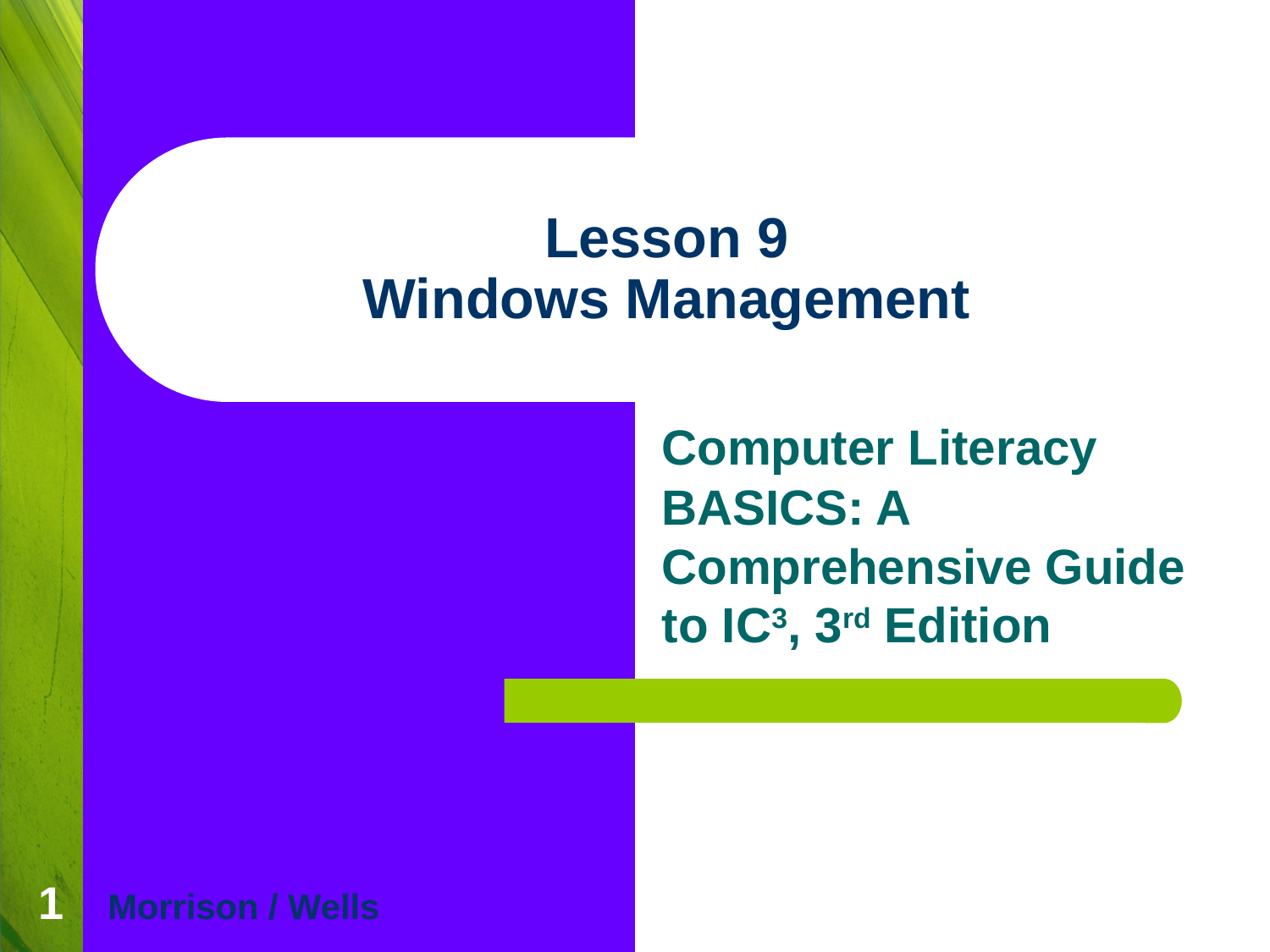

# Lesson 9 Windows Management
Computer Literacy BASICS: A Comprehensive Guide to IC3, 3rd Edition
1

Morrison / Wells